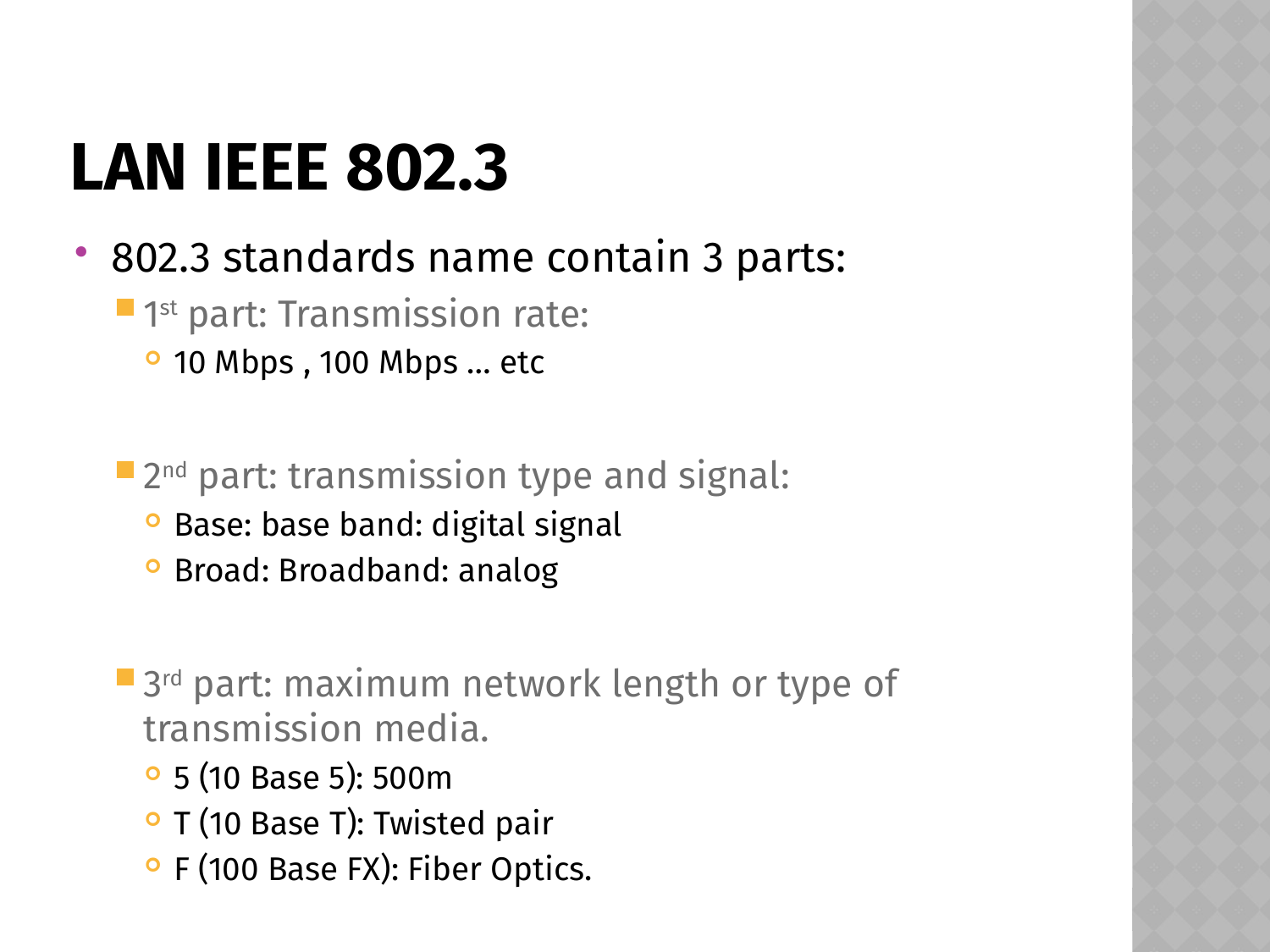

# LAN IEEE 802.3
802.3 standards name contain 3 parts:
1st part: Transmission rate:
10 Mbps , 100 Mbps … etc

2nd part: transmission type and signal:
Base: base band: digital signal
Broad: Broadband: analog

3rd part: maximum network length or type of transmission media.
5 (10 Base 5): 500m
T (10 Base T): Twisted pair
F (100 Base FX): Fiber Optics.